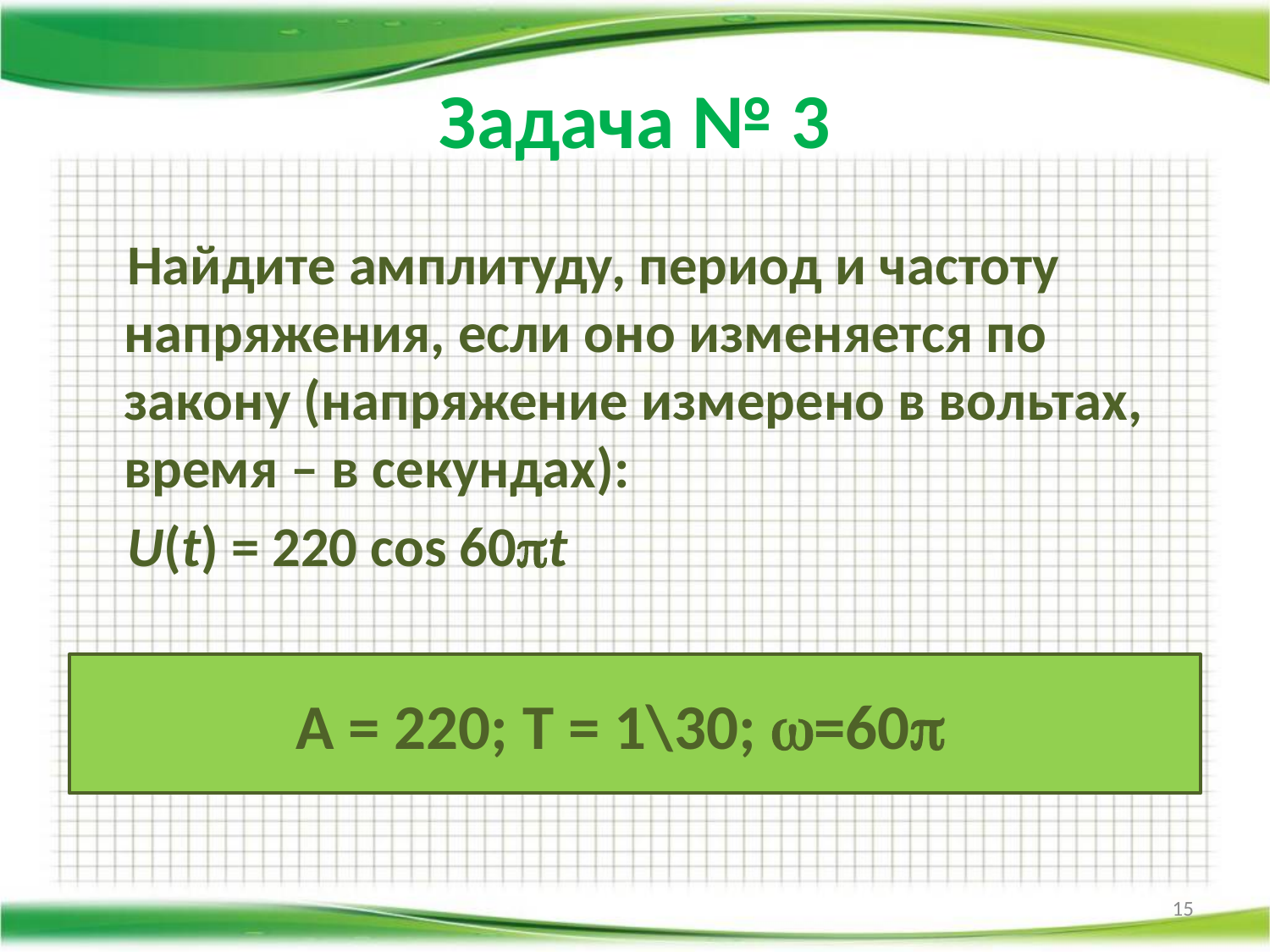

# Задача № 3
    Найдите амплитуду, период и частоту напряжения, если оно изменяется по закону (напряжение измерено в вольтах, время – в секундах):
    U(t) = 220 cos 60πt
А = 220; Т = 1\30; ω=60π
15